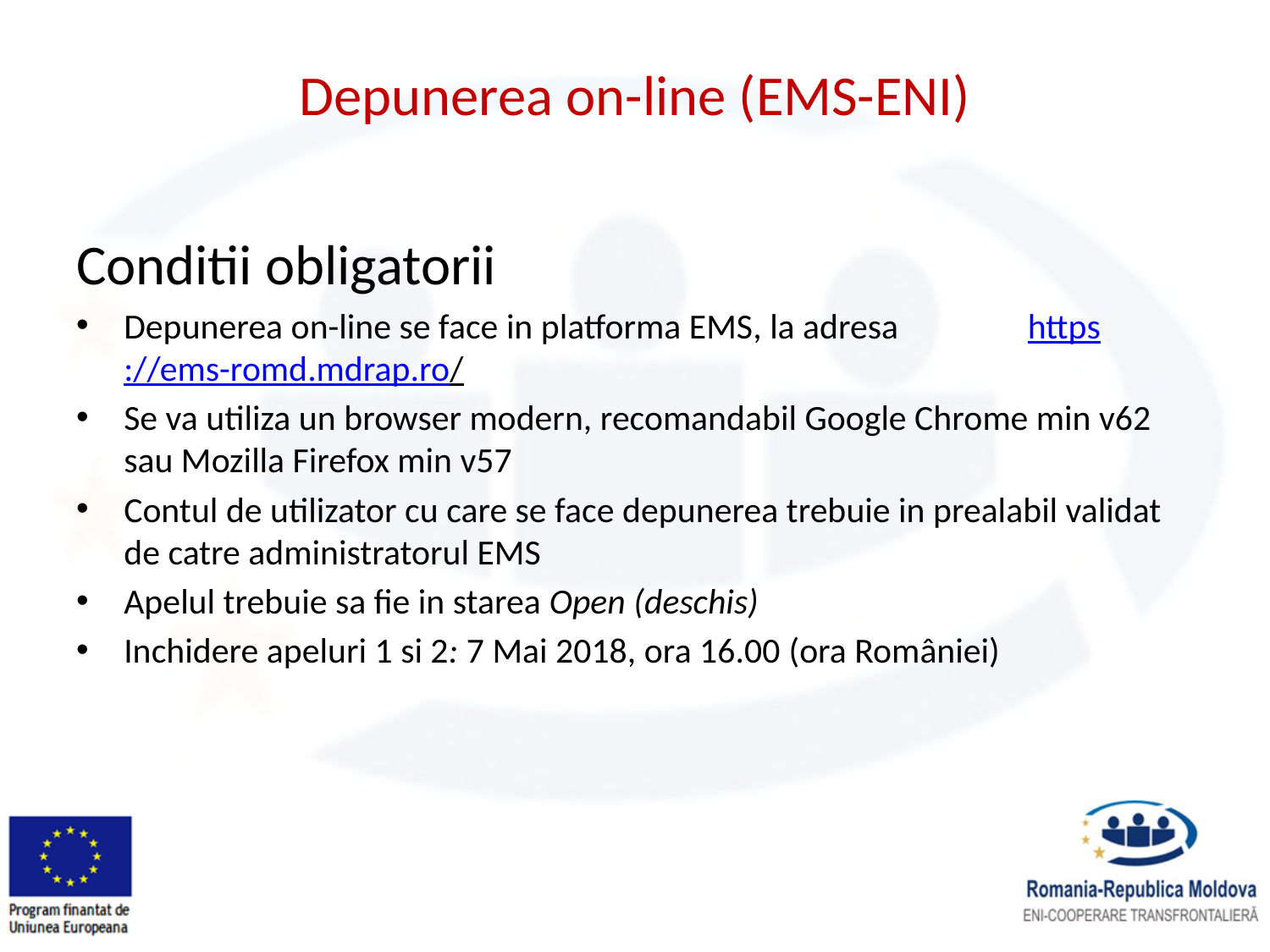

# Depunerea on-line (EMS-ENI)
Conditii obligatorii
Depunerea on-line se face in platforma EMS, la adresa                https://ems-romd.mdrap.ro/
Se va utiliza un browser modern, recomandabil Google Chrome min v62 sau Mozilla Firefox min v57
Contul de utilizator cu care se face depunerea trebuie in prealabil validat de catre administratorul EMS
Apelul trebuie sa fie in starea Open (deschis)
Inchidere apeluri 1 si 2: 7 Mai 2018, ora 16.00 (ora României)